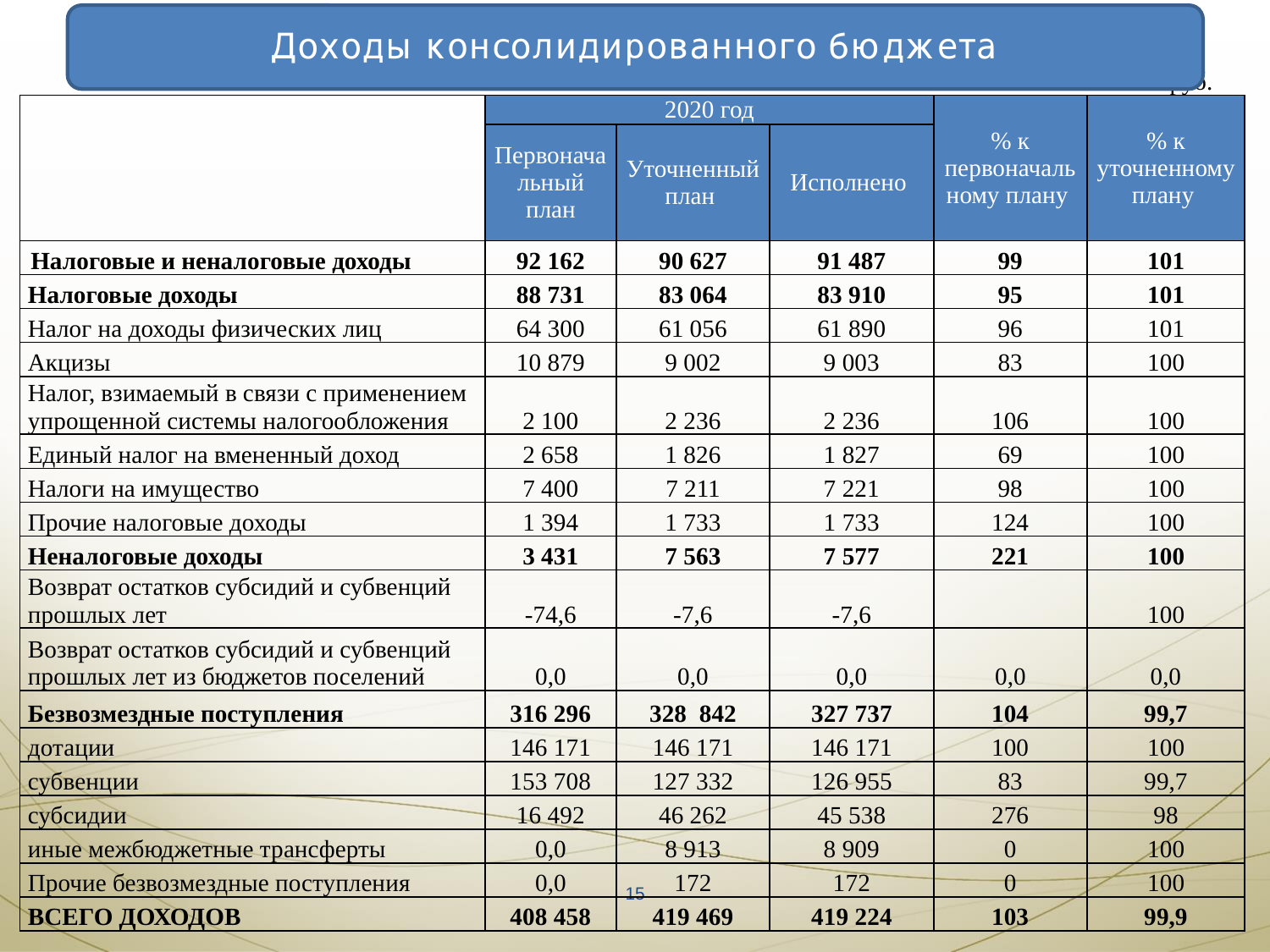

Доходы консолидированного бюджета
|  |  |  |  |  | тыс. руб. |
| --- | --- | --- | --- | --- | --- |
|  | 2020 год |  |  | % к первоначальному плану | % к уточненному плану |
|  | Первоначальный план | Уточненный план | Исполнено |  |  |
| Налоговые и неналоговые доходы | 92 162 | 90 627 | 91 487 | 99 | 101 |
| Налоговые доходы | 88 731 | 83 064 | 83 910 | 95 | 101 |
| Налог на доходы физических лиц | 64 300 | 61 056 | 61 890 | 96 | 101 |
| Акцизы | 10 879 | 9 002 | 9 003 | 83 | 100 |
| Налог, взимаемый в связи с применением упрощенной системы налогообложения | 2 100 | 2 236 | 2 236 | 106 | 100 |
| Единый налог на вмененный доход | 2 658 | 1 826 | 1 827 | 69 | 100 |
| Налоги на имущество | 7 400 | 7 211 | 7 221 | 98 | 100 |
| Прочие налоговые доходы | 1 394 | 1 733 | 1 733 | 124 | 100 |
| Неналоговые доходы | 3 431 | 7 563 | 7 577 | 221 | 100 |
| Возврат остатков субсидий и субвенций прошлых лет | -74,6 | -7,6 | -7,6 |  | 100 |
| Возврат остатков субсидий и субвенций прошлых лет из бюджетов поселений | 0,0 | 0,0 | 0,0 | 0,0 | 0,0 |
| Безвозмездные поступления | 316 296 | 328 842 | 327 737 | 104 | 99,7 |
| дотации | 146 171 | 146 171 | 146 171 | 100 | 100 |
| субвенции | 153 708 | 127 332 | 126 955 | 83 | 99,7 |
| субсидии | 16 492 | 46 262 | 45 538 | 276 | 98 |
| иные межбюджетные трансферты | 0,0 | 8 913 | 8 909 | 0 | 100 |
| Прочие безвозмездные поступления | 0,0 | 172 | 172 | 0 | 100 |
| ВСЕГО ДОХОДОВ | 408 458 | 419 469 | 419 224 | 103 | 99,9 |
15